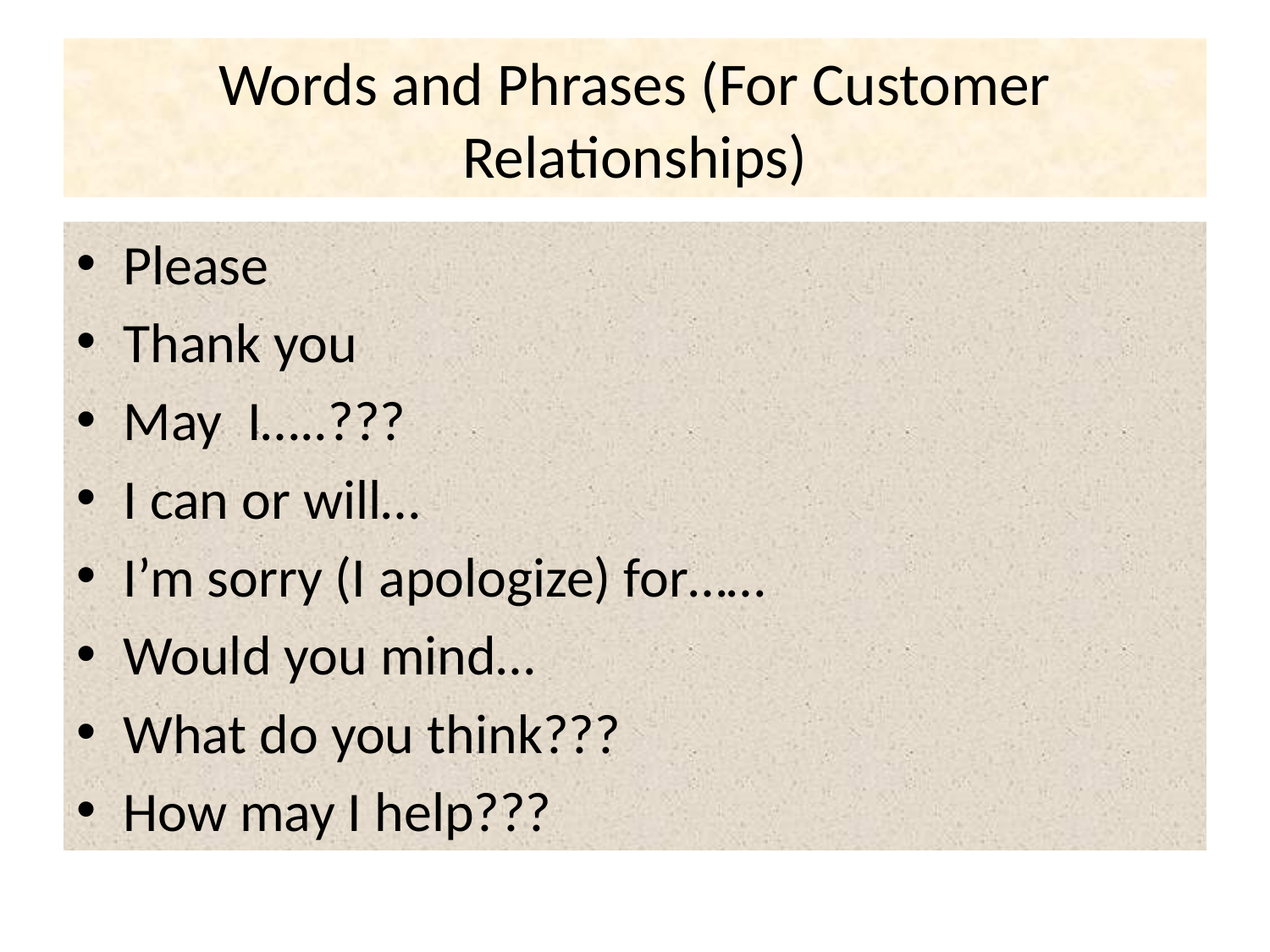

# Words and Phrases (For Customer Relationships)
Please
Thank you
May  I…..???
I can or will…
I’m sorry (I apologize) for……
Would you mind…
What do you think???
How may I help???